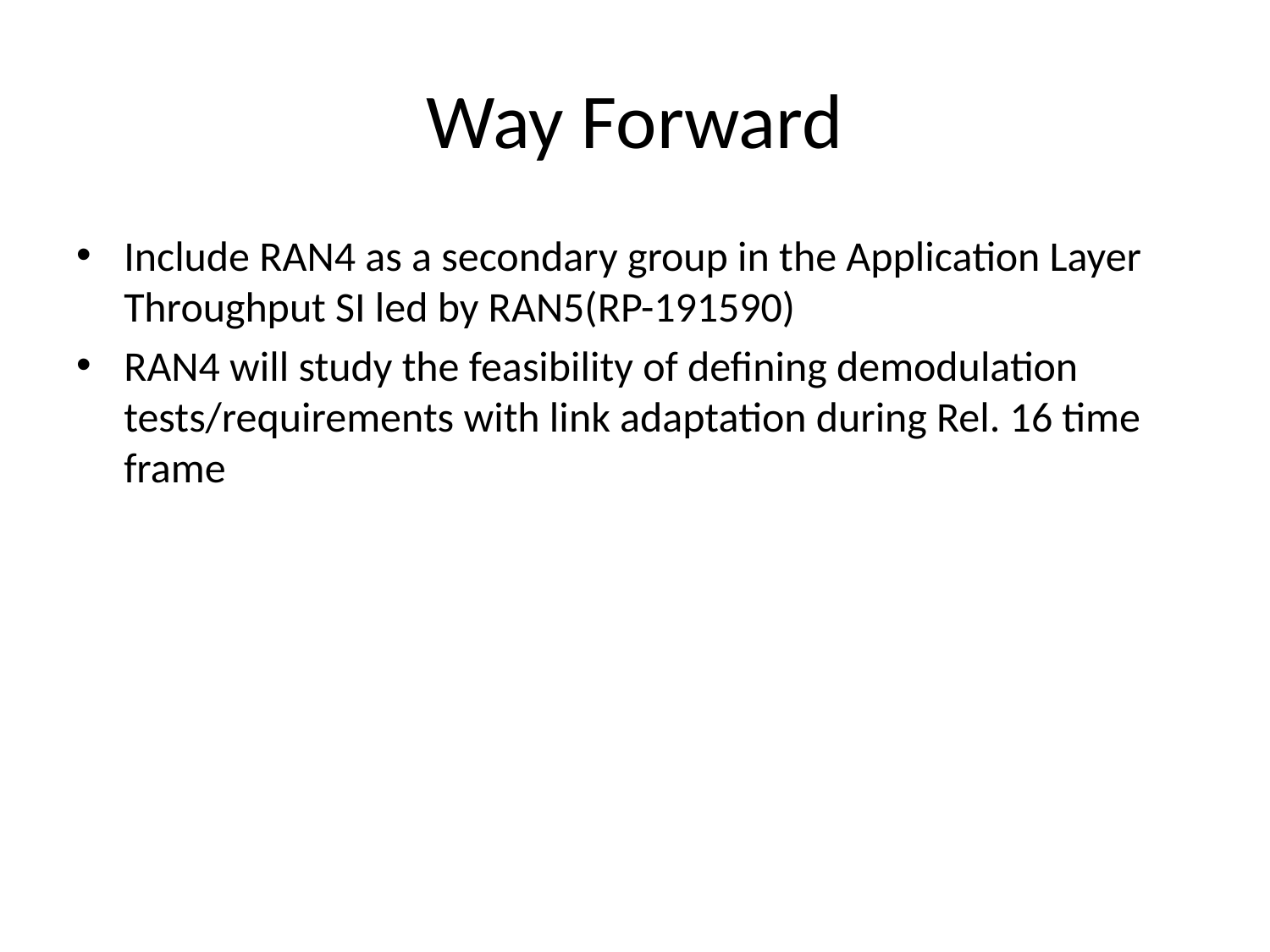

# Way Forward
Include RAN4 as a secondary group in the Application Layer Throughput SI led by RAN5(RP-191590)
RAN4 will study the feasibility of defining demodulation tests/requirements with link adaptation during Rel. 16 time frame